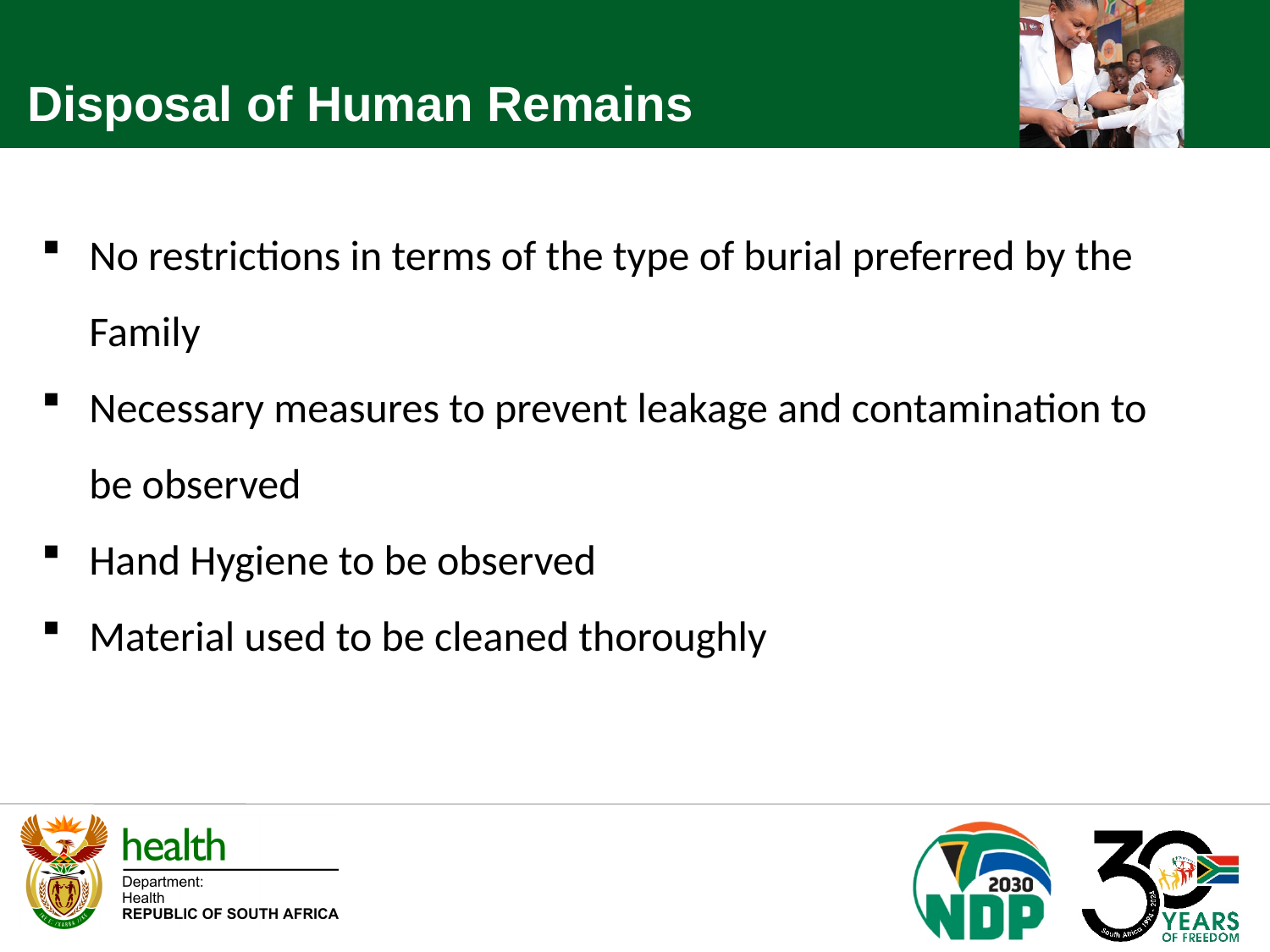

Disposal of Human Remains
No restrictions in terms of the type of burial preferred by the Family
Necessary measures to prevent leakage and contamination to be observed
Hand Hygiene to be observed
Material used to be cleaned thoroughly